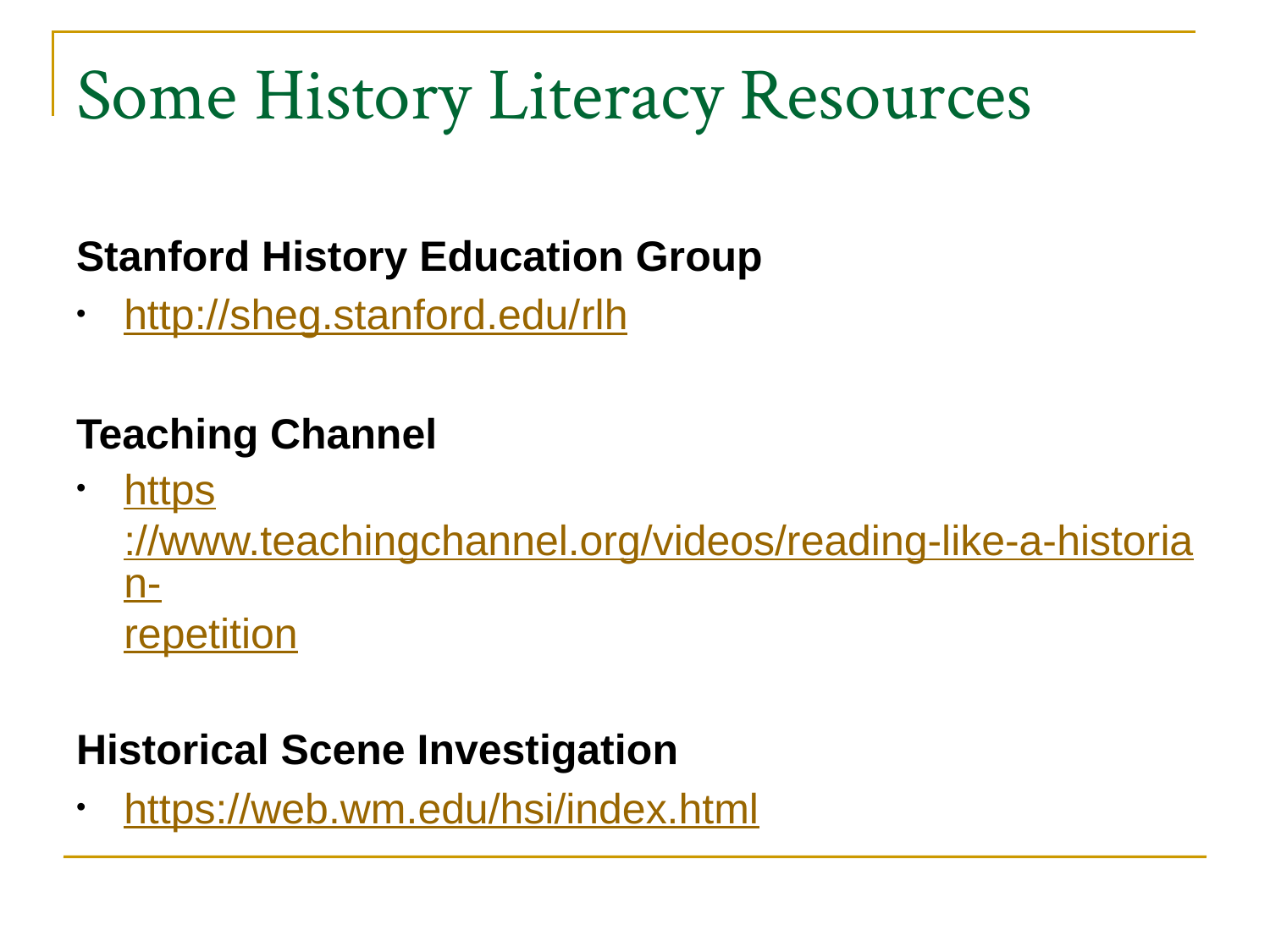

# Some History Literacy Resources
Stanford History Education Group
http://sheg.stanford.edu/rlh

Teaching Channel
https://www.teachingchannel.org/videos/reading-like-a-historian-repetition

Historical Scene Investigation
https://web.wm.edu/hsi/index.html